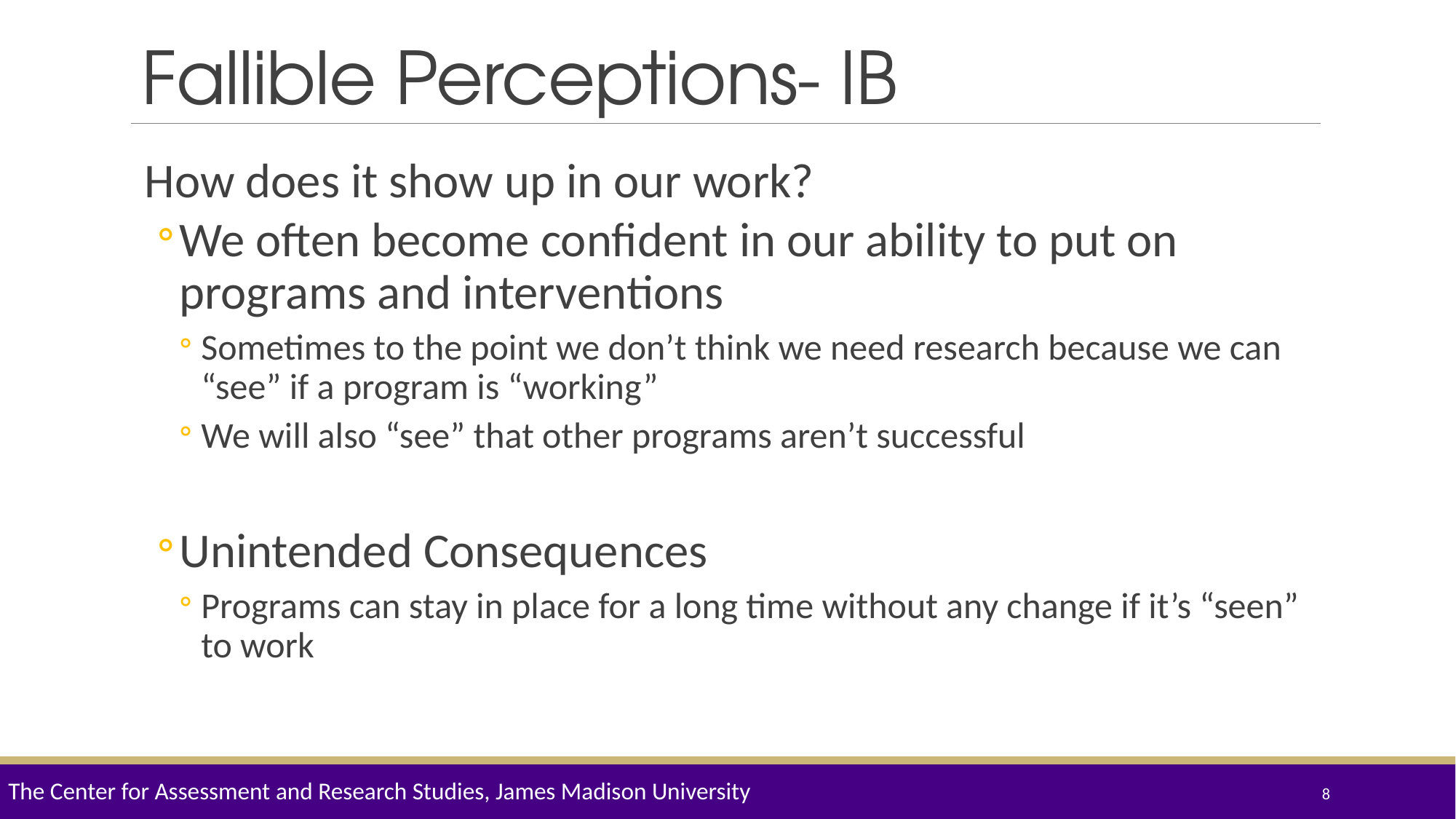

# Fallible Perceptions- IB
How does it show up in our work?
We often become confident in our ability to put on programs and interventions
Sometimes to the point we don’t think we need research because we can “see” if a program is “working”
We will also “see” that other programs aren’t successful

Unintended Consequences
Programs can stay in place for a long time without any change if it’s “seen” to work

The Center for Assessment and Research Studies, James Madison University
8